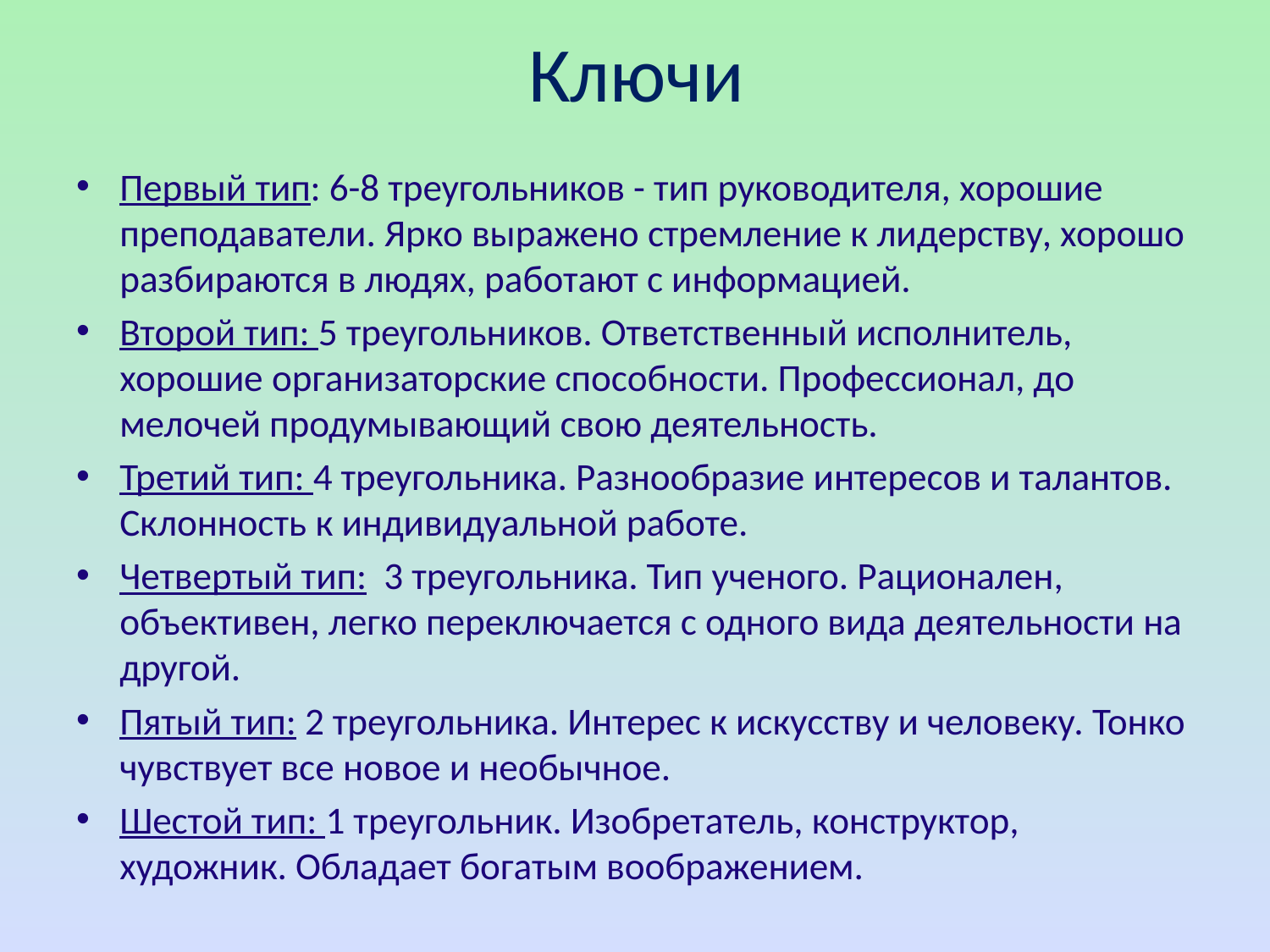

# Ключи
Первый тип: 6-8 треугольников - тип руководителя, хорошие преподаватели. Ярко выражено стремление к лидерству, хорошо разбираются в людях, работают с информацией.
Второй тип: 5 треугольников. Ответственный исполнитель, хорошие организаторские способности. Профессионал, до мелочей продумывающий свою деятельность.
Третий тип: 4 треугольника. Разнообразие интересов и талан­тов. Склонность к индивидуальной работе.
Четвертый тип:  3 треугольника. Тип ученого. Рационален, объективен, легко переключается с одного вида деятельности на другой.
Пятый тип: 2 треугольника. Интерес к искусству и человеку. Тонко чувствует все новое и необычное.
Шестой тип: 1 треугольник. Изобретатель, конструктор, художник. Обладает богатым воображением.